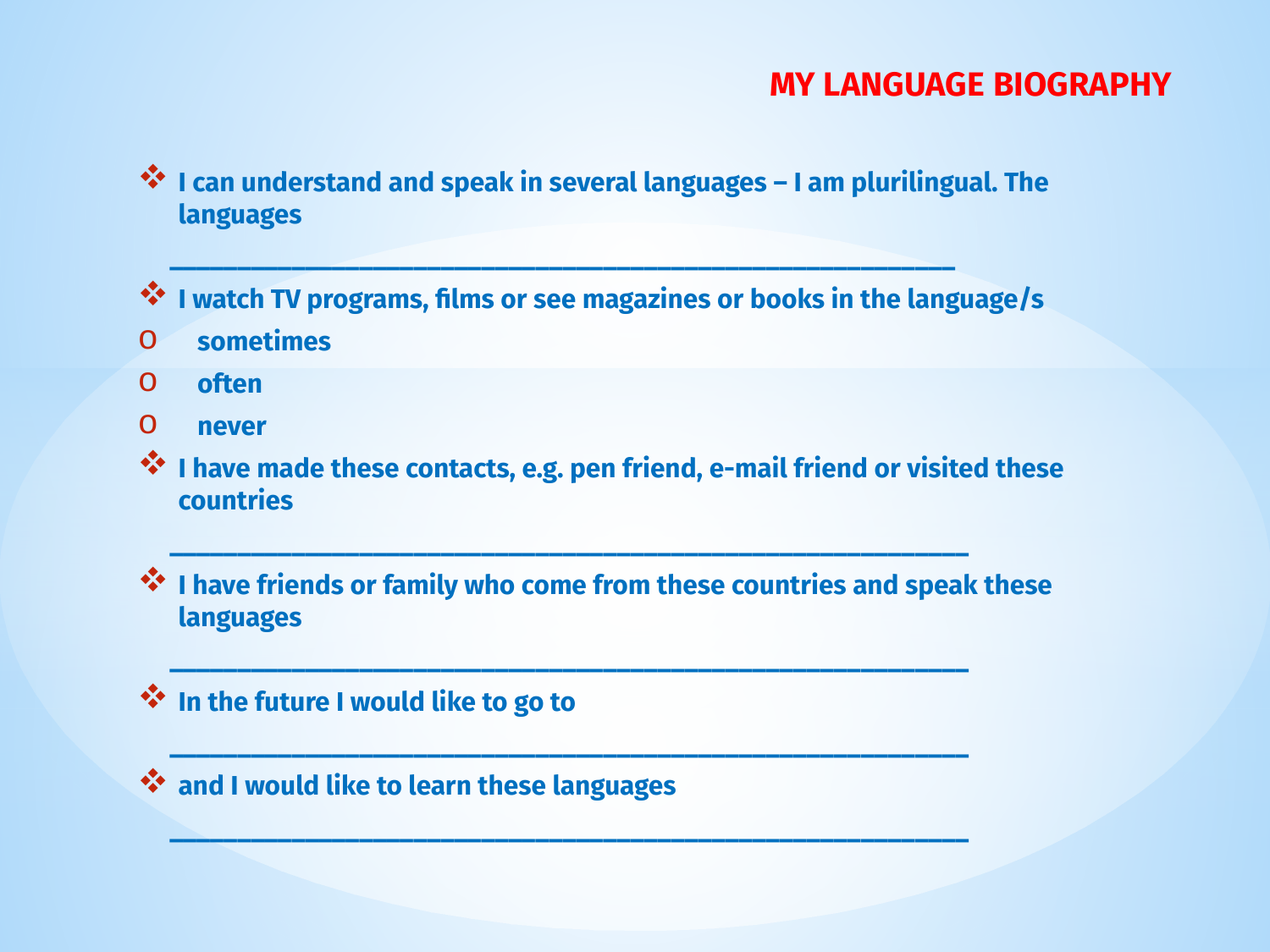

MY LANGUAGE BIOGRAPHY

I can understand and speak in several languages – I am plurilingual. The languages
     __________________________________________________________
I watch TV programs, films or see magazines or books in the language/s
   sometimes
   often
   never
I have made these contacts, e.g. pen friend, e-mail friend or visited these countries
     ___________________________________________________________
I have friends or family who come from these countries and speak these languages
     ___________________________________________________________
In the future I would like to go to
     ___________________________________________________________
and I would like to learn these languages
     ___________________________________________________________